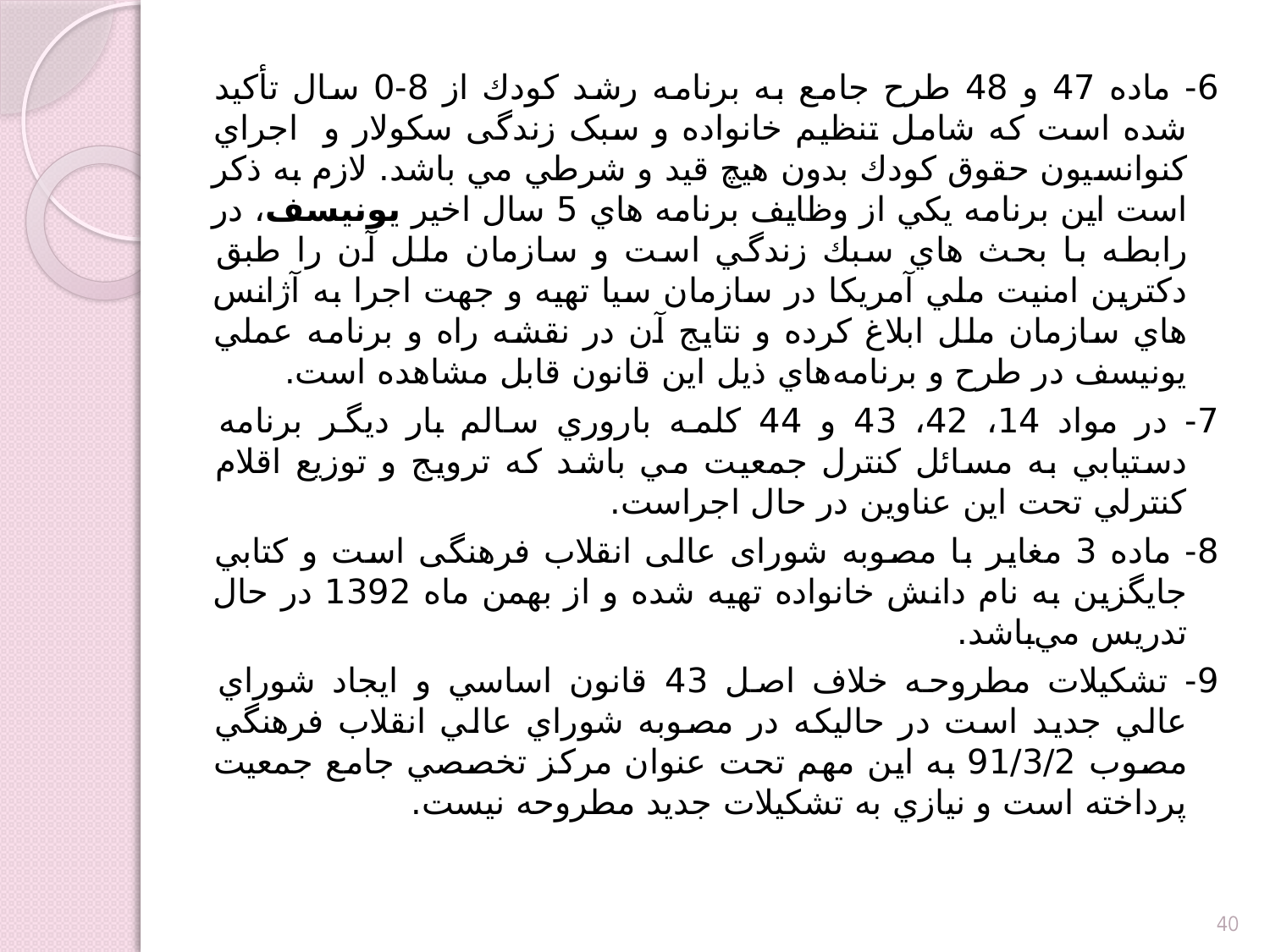

6- ماده 47 و 48 طرح جامع به برنامه رشد كودك از 8-0 سال تأکید شده است که شامل تنظیم خانواده و سبک زندگی سکولار و  اجراي كنوانسيون حقوق كودك بدون هيچ قيد و شرطي مي باشد. لازم به ذكر است اين برنامه يكي از وظایف برنامه هاي 5 سال اخير يونيسف، در رابطه با بحث هاي سبك زندگي است و سازمان ملل آن را طبق دكترين امنيت ملي آمريكا در سازمان سيا تهيه و جهت اجرا به آژانس هاي سازمان ملل ابلاغ كرده و نتايج آن در نقشه راه و برنامه عملي يونيسف در طرح و برنامه‌هاي ذيل اين قانون قابل مشاهده است.
	7- در مواد 14، 42، 43 و 44 كلمه باروري سالم بار دیگر برنامه دستيابي به مسائل كنترل جمعيت مي باشد كه ترويج و توزيع اقلام كنترلي تحت اين عناوين در حال اجراست.
	8- ماده 3 مغایر با مصوبه شورای عالی انقلاب فرهنگی است و كتابي جايگزين به نام دانش خانواده تهیه شده و از بهمن ماه 1392 در حال تدريس مي‌باشد.
	9- تشكيلات مطروحه خلاف اصل 43 قانون اساسي و ايجاد شوراي عالي جديد است در حاليكه در مصوبه شوراي عالي انقلاب فرهنگي مصوب 91/3/2 به اين مهم تحت عنوان مركز تخصصي جامع جمعيت پرداخته است و نيازي به تشكيلات جديد مطروحه نيست.
40